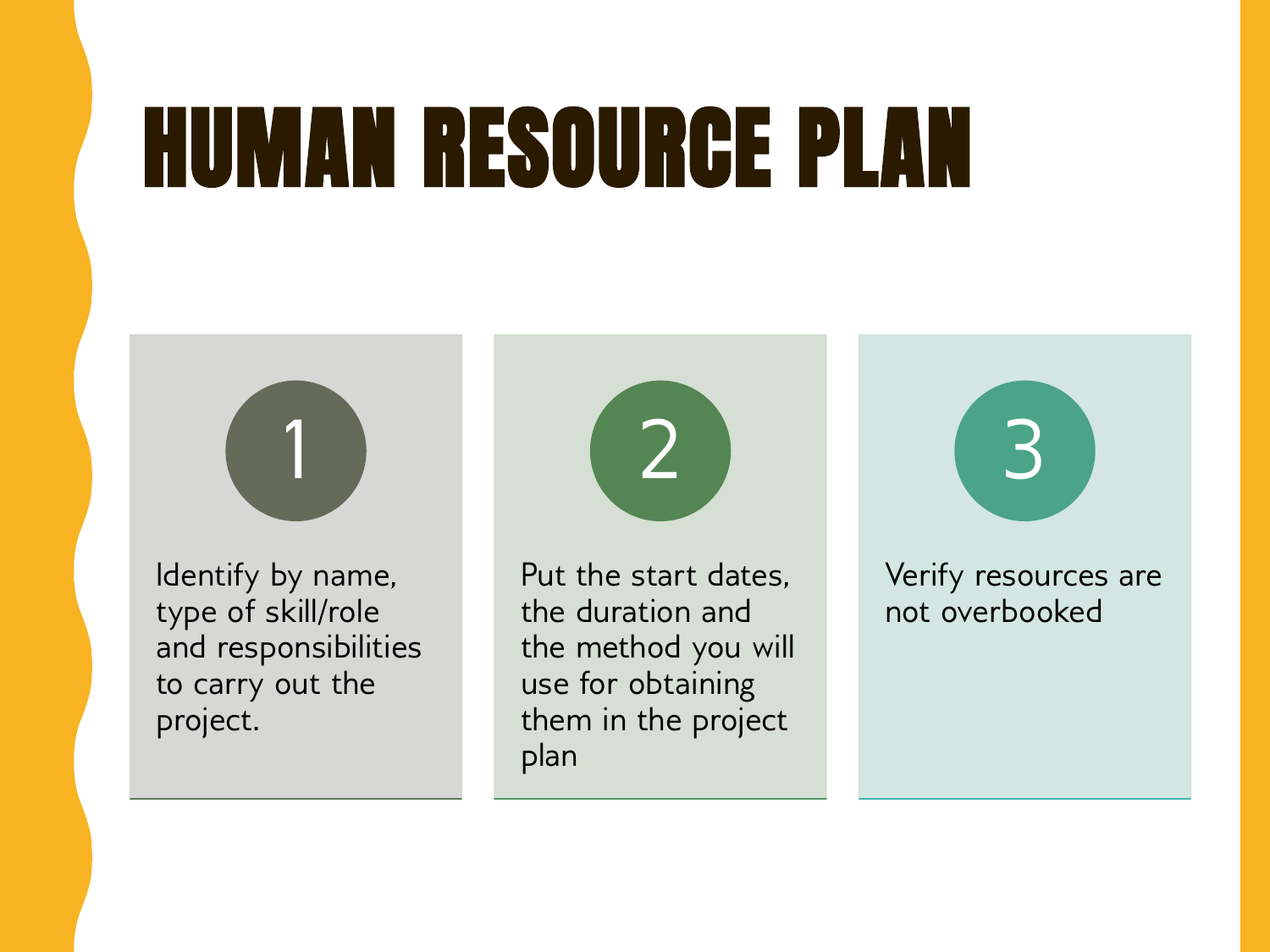

# Human Resource Plan
Identify by name, type of skill/role and responsibilities to carry out the project.
1
Put the start dates, the duration and the method you will use for obtaining them in the project plan
2
Verify resources are not overbooked
3